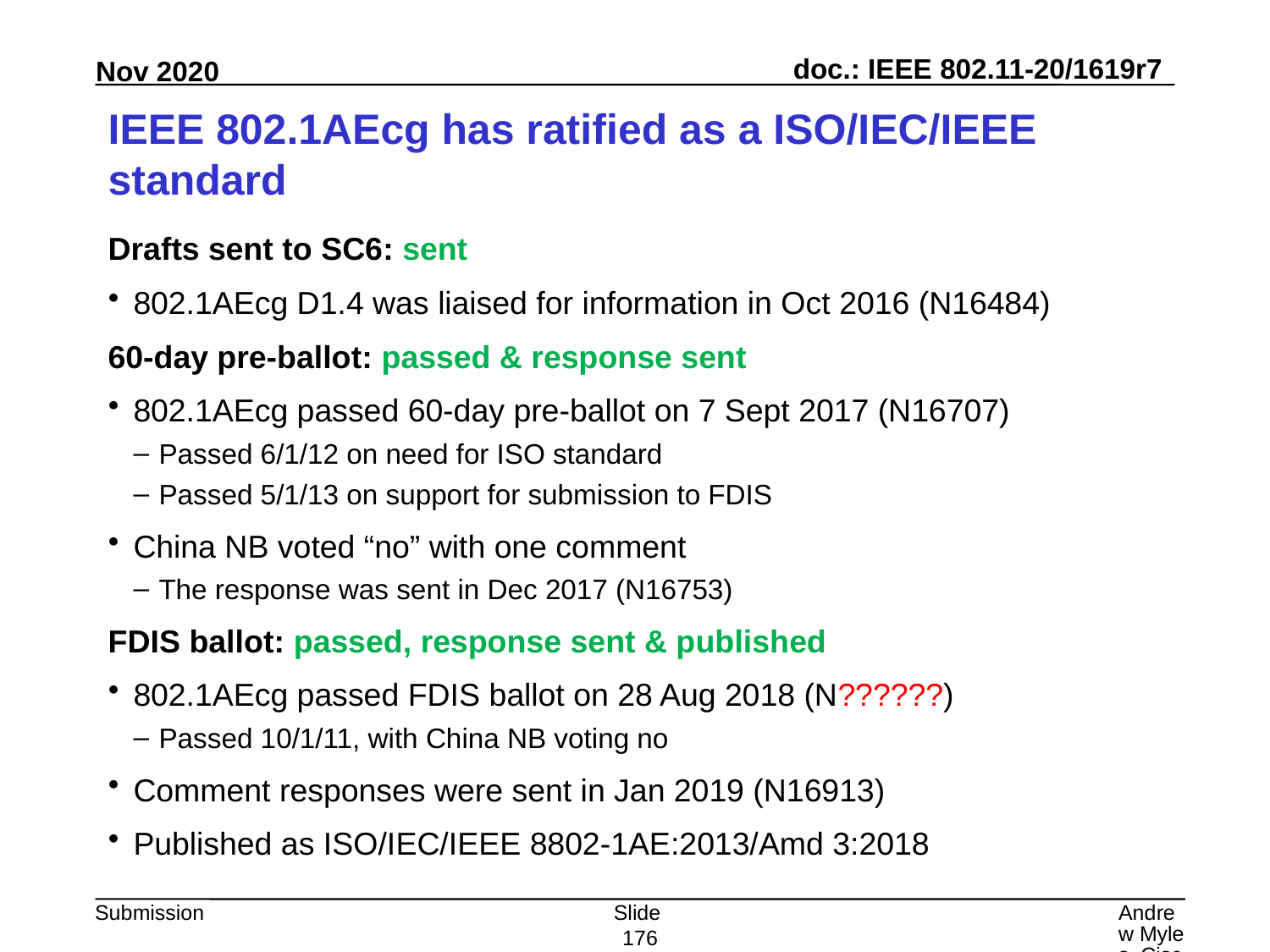

# IEEE 802.1AEcg has ratified as a ISO/IEC/IEEE standard
Drafts sent to SC6: sent
802.1AEcg D1.4 was liaised for information in Oct 2016 (N16484)
60-day pre-ballot: passed & response sent
802.1AEcg passed 60-day pre-ballot on 7 Sept 2017 (N16707)
Passed 6/1/12 on need for ISO standard
Passed 5/1/13 on support for submission to FDIS
China NB voted “no” with one comment
The response was sent in Dec 2017 (N16753)
FDIS ballot: passed, response sent & published
802.1AEcg passed FDIS ballot on 28 Aug 2018 (N??????)
Passed 10/1/11, with China NB voting no
Comment responses were sent in Jan 2019 (N16913)
Published as ISO/IEC/IEEE 8802-1AE:2013/Amd 3:2018
Slide 176
Andrew Myles, Cisco